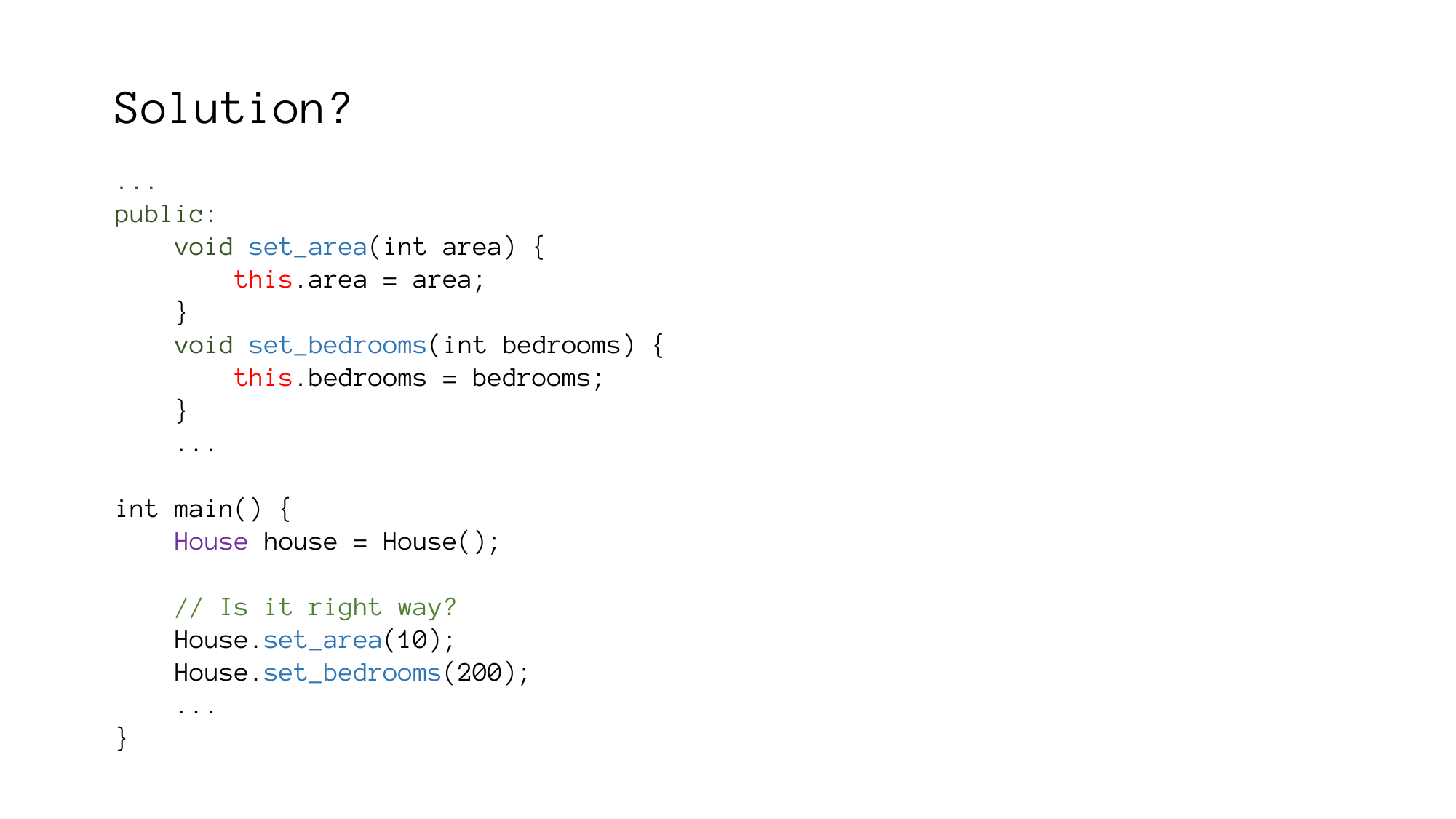

Solution?
...
public:
    void set_area(int area) {
        this.area = area;
    }
    void set_bedrooms(int bedrooms) {
        this.bedrooms = bedrooms;
    }
    ...

int main() {
    House house = House();

    // Is it right way?
    House.set_area(10);
    House.set_bedrooms(200);
    ...
}